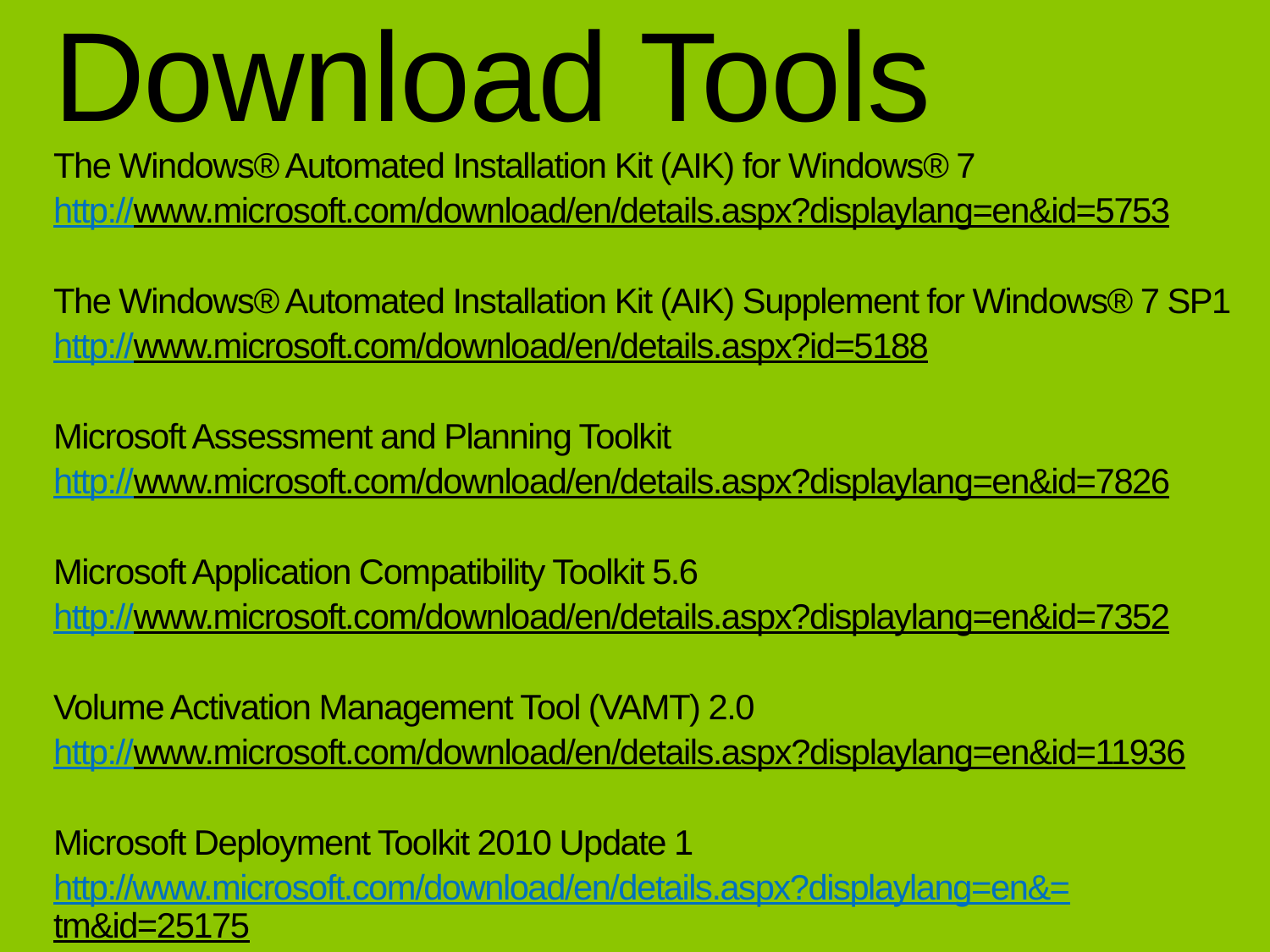

Download Tools
The Windows® Automated Installation Kit (AIK) for Windows® 7
http://www.microsoft.com/download/en/details.aspx?displaylang=en&id=5753

The Windows® Automated Installation Kit (AIK) Supplement for Windows® 7 SP1
http://www.microsoft.com/download/en/details.aspx?id=5188

Microsoft Assessment and Planning Toolkit
http://www.microsoft.com/download/en/details.aspx?displaylang=en&id=7826

Microsoft Application Compatibility Toolkit 5.6
http://www.microsoft.com/download/en/details.aspx?displaylang=en&id=7352

Volume Activation Management Tool (VAMT) 2.0
http://www.microsoft.com/download/en/details.aspx?displaylang=en&id=11936

Microsoft Deployment Toolkit 2010 Update 1
http://www.microsoft.com/download/en/details.aspx?displaylang=en&=tm&id=25175